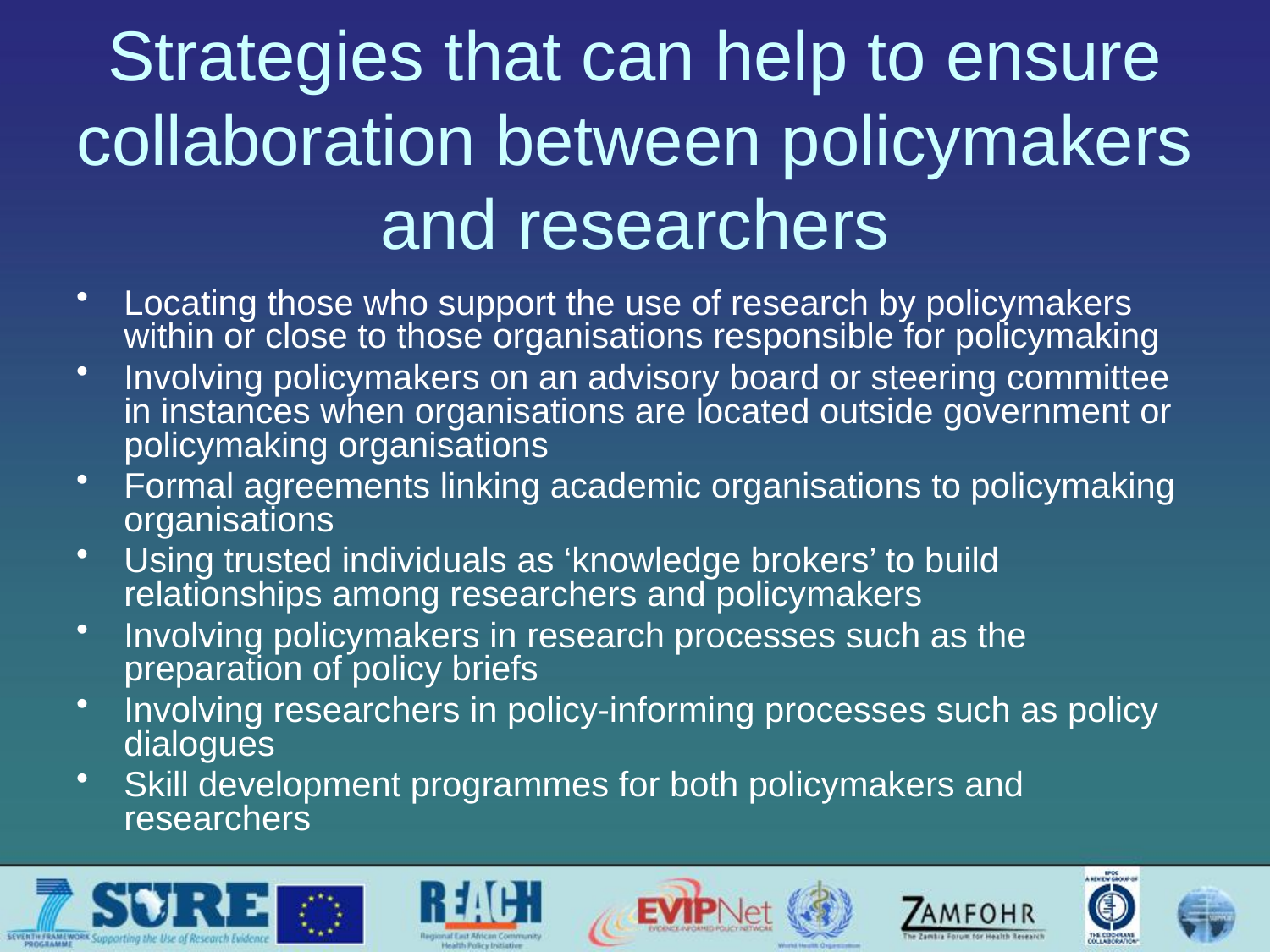

# Strategies that can help to ensure collaboration between policymakers and researchers
Locating those who support the use of research by policymakers within or close to those organisations responsible for policymaking
Involving policymakers on an advisory board or steering committee in instances when organisations are located outside government or policymaking organisations
Formal agreements linking academic organisations to policymaking organisations
Using trusted individuals as ‘knowledge brokers’ to build relationships among researchers and policymakers
Involving policymakers in research processes such as the preparation of policy briefs
Involving researchers in policy-informing processes such as policy dialogues
Skill development programmes for both policymakers and researchers